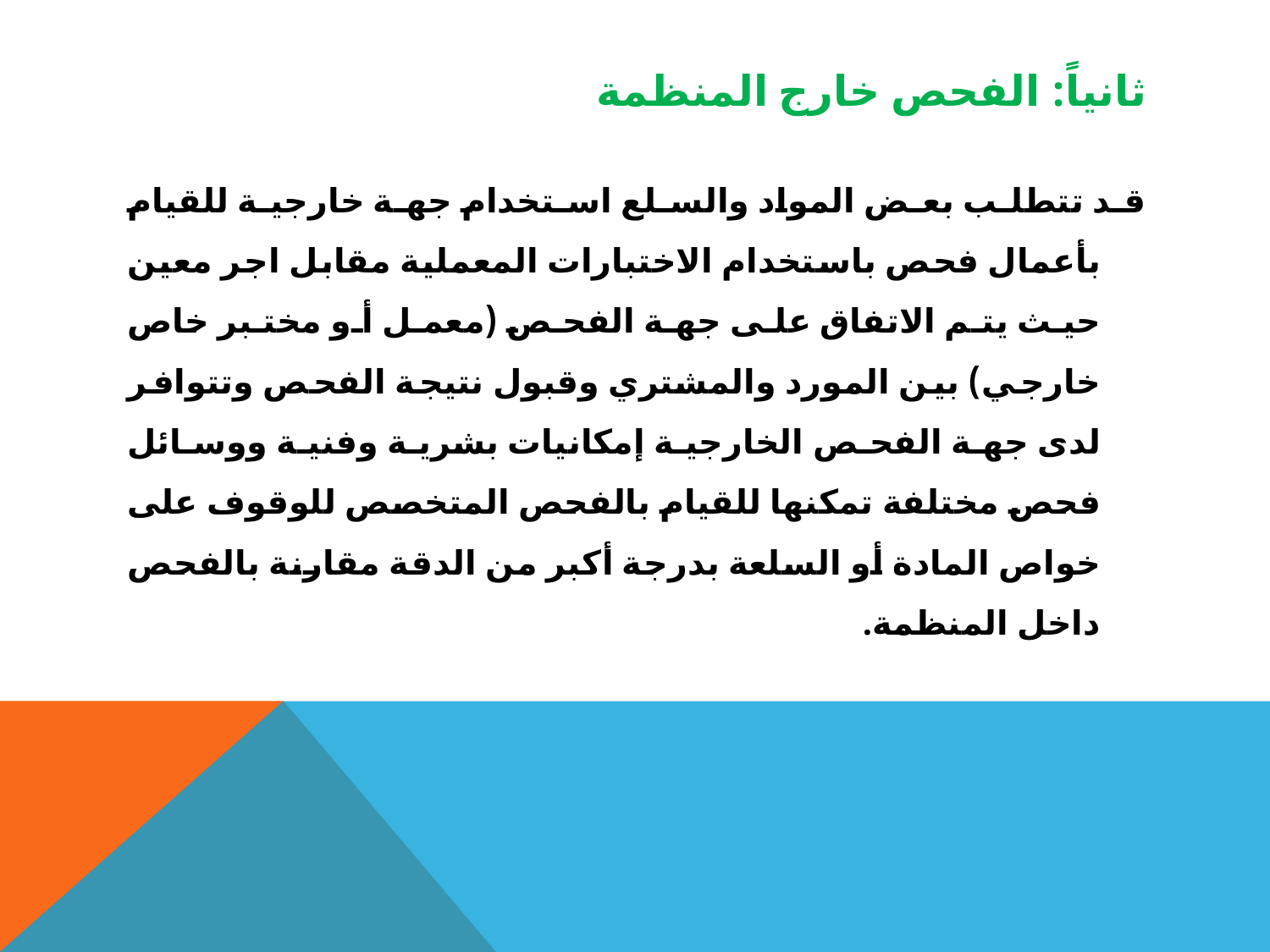

# ثانياً: الفحص خارج المنظمة
قد تتطلب بعض المواد والسلع استخدام جهة خارجية للقيام بأعمال فحص باستخدام الاختبارات المعملية مقابل اجر معين حيث يتم الاتفاق على جهة الفحص (معمل أو مختبر خاص خارجي) بين المورد والمشتري وقبول نتيجة الفحص وتتوافر لدى جهة الفحص الخارجية إمكانيات بشرية وفنية ووسائل فحص مختلفة تمكنها للقيام بالفحص المتخصص للوقوف على خواص المادة أو السلعة بدرجة أكبر من الدقة مقارنة بالفحص داخل المنظمة.